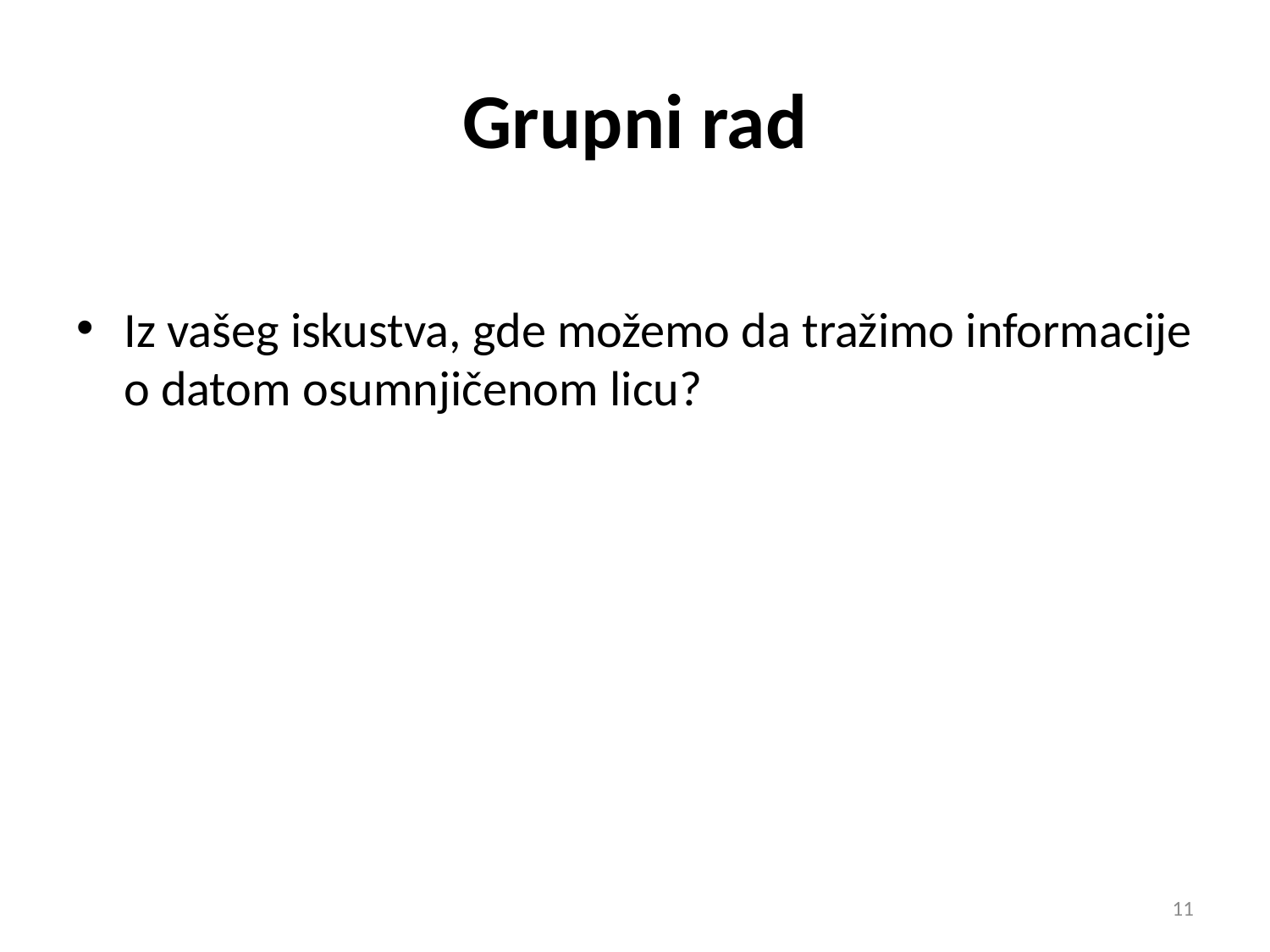

# Grupni rad

Iz vašeg iskustva, gde možemo da tražimo informacije o datom osumnjičenom licu?

11